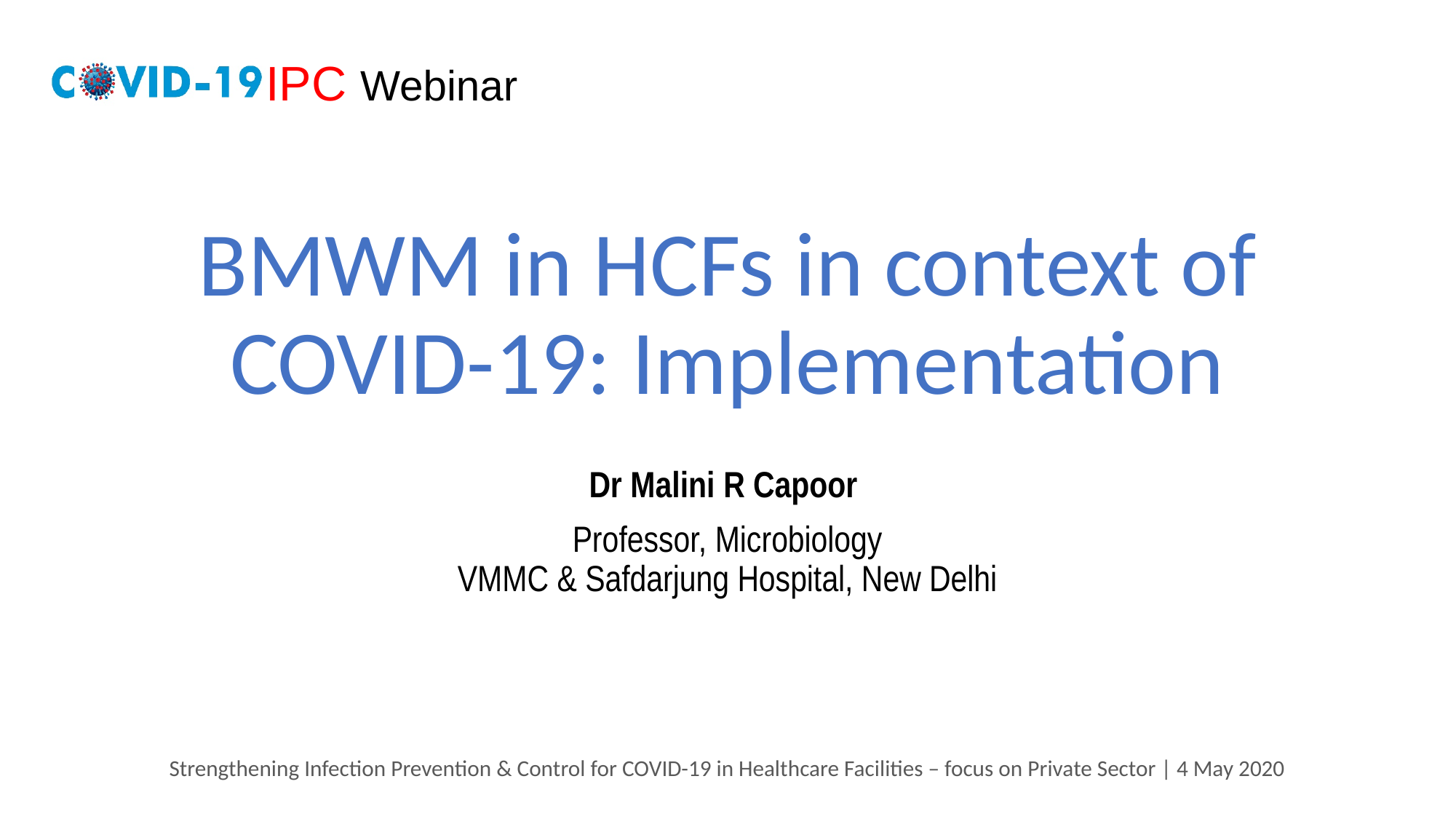

# BMWM in HCFs in context of COVID-19: Implementation
Dr Malini R Capoor
Professor, Microbiology
VMMC & Safdarjung Hospital, New Delhi